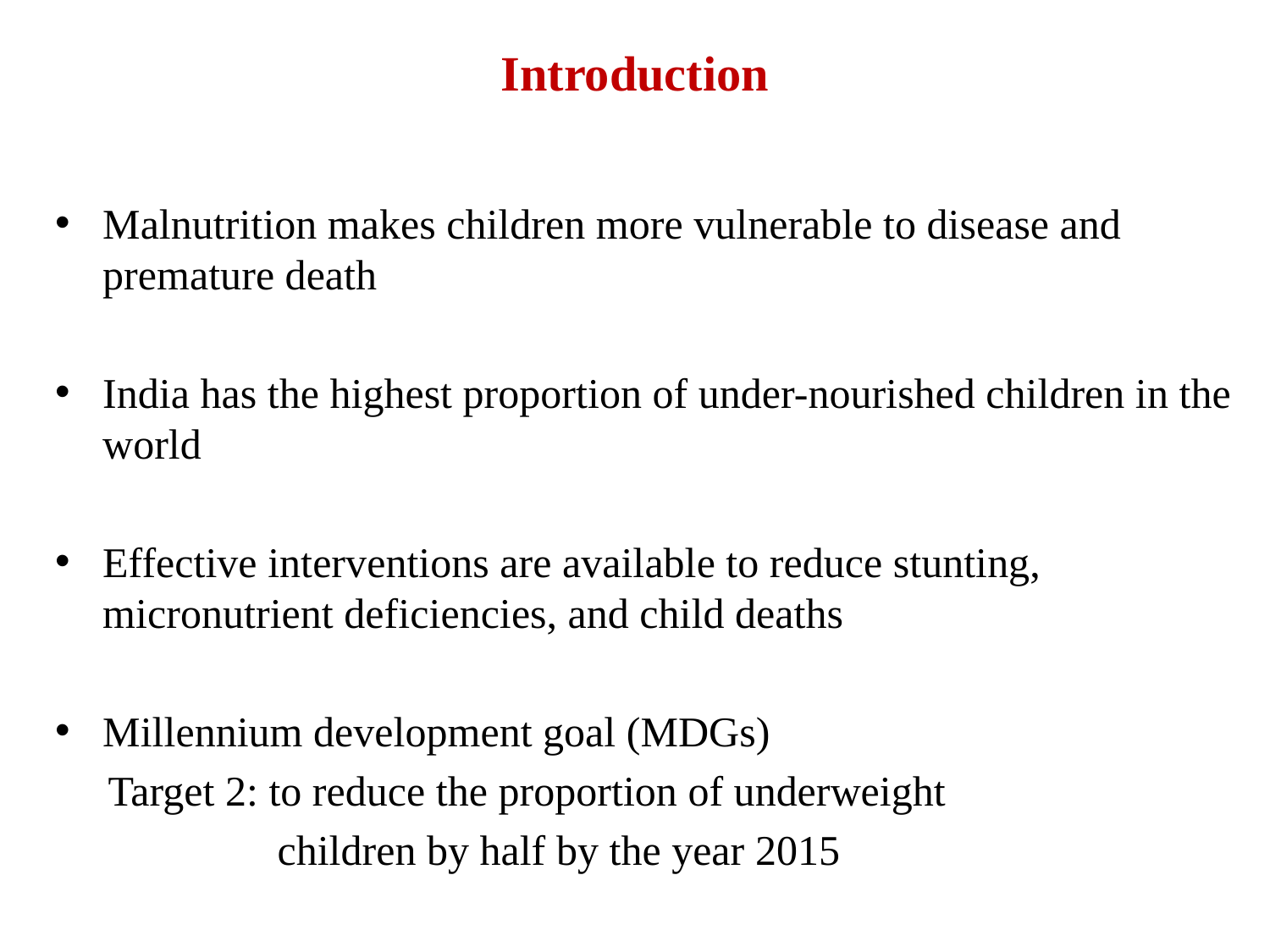

# Introduction
Malnutrition makes children more vulnerable to disease and premature death

India has the highest proportion of under-nourished children in the world

Effective interventions are available to reduce stunting, micronutrient deficiencies, and child deaths

Millennium development goal (MDGs)
     Target 2: to reduce the proportion of underweight
                     children by half by the year 2015